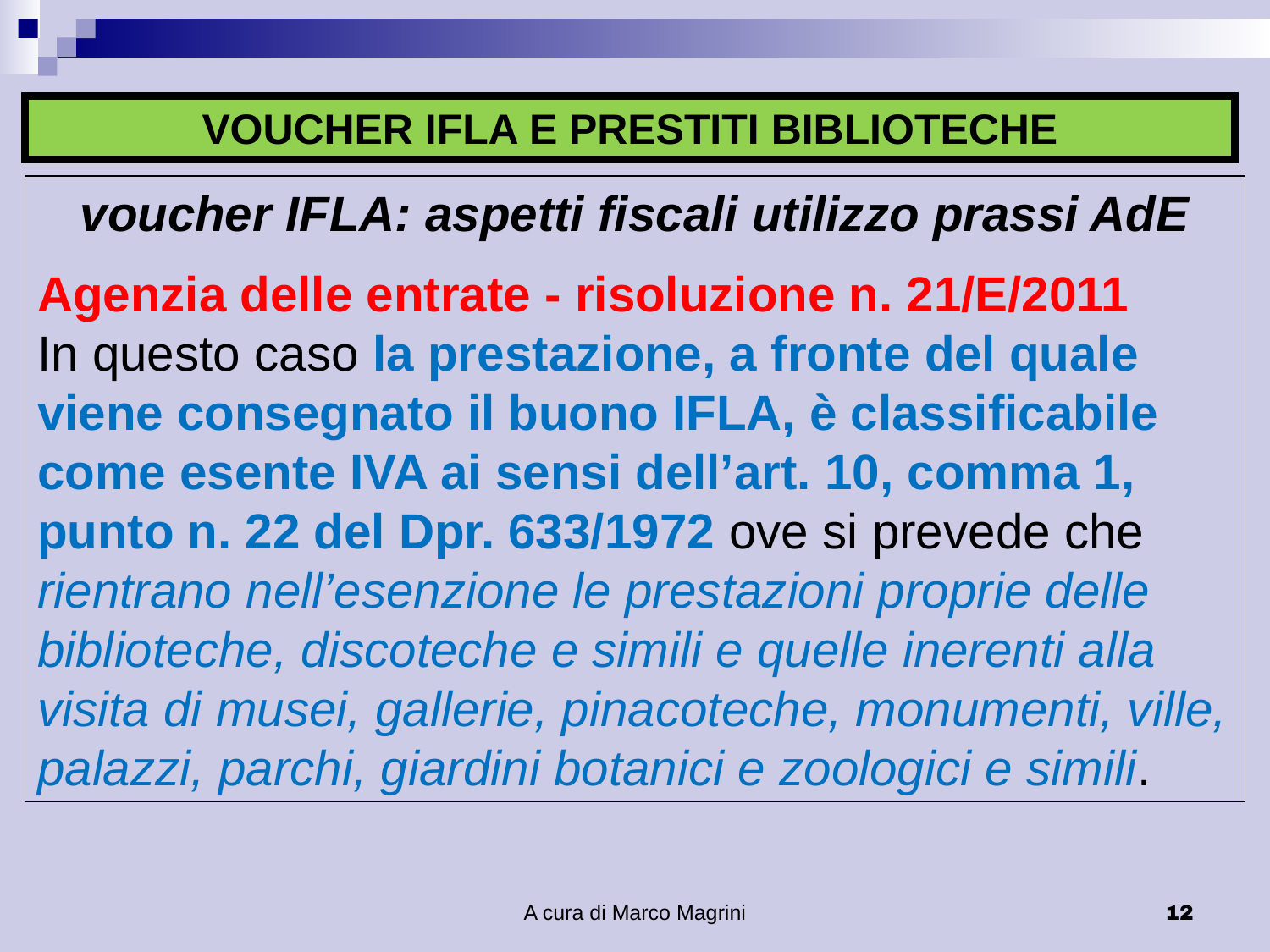

VOUCHER IFLA E PRESTITI BIBLIOTECHE
voucher IFLA: aspetti fiscali utilizzo prassi AdE

Agenzia delle entrate - risoluzione n. 21/E/2011
In questo caso la prestazione, a fronte del quale viene consegnato il buono IFLA, è classificabile come esente IVA ai sensi dell’art. 10, comma 1, punto n. 22 del Dpr. 633/1972 ove si prevede che rientrano nell’esenzione le prestazioni proprie delle biblioteche, discoteche e simili e quelle inerenti alla visita di musei, gallerie, pinacoteche, monumenti, ville, palazzi, parchi, giardini botanici e zoologici e simili.

A cura di Marco Magrini
12